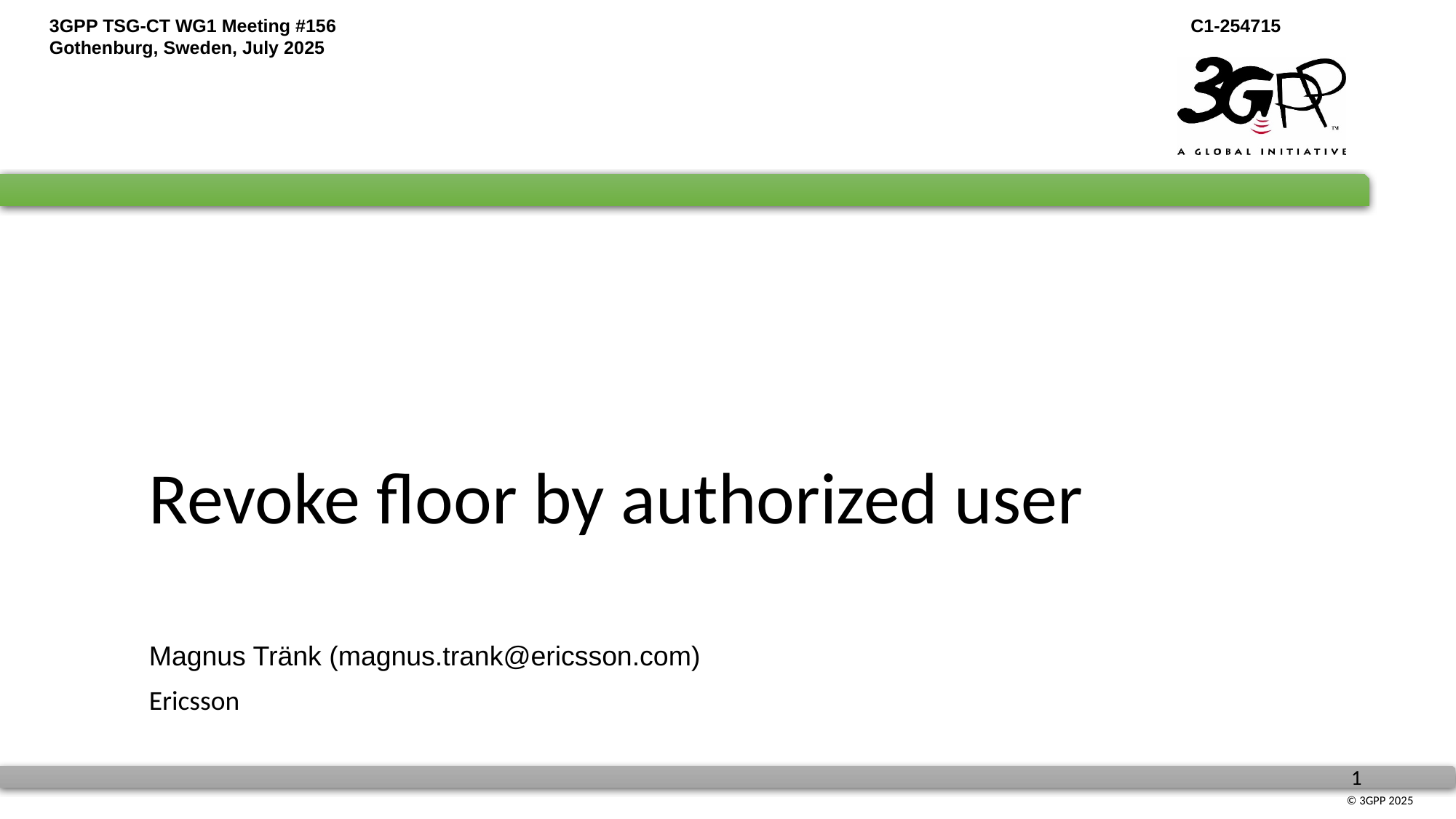

# Revoke floor by authorized user
Magnus Tränk (magnus.trank@ericsson.com)
Ericsson